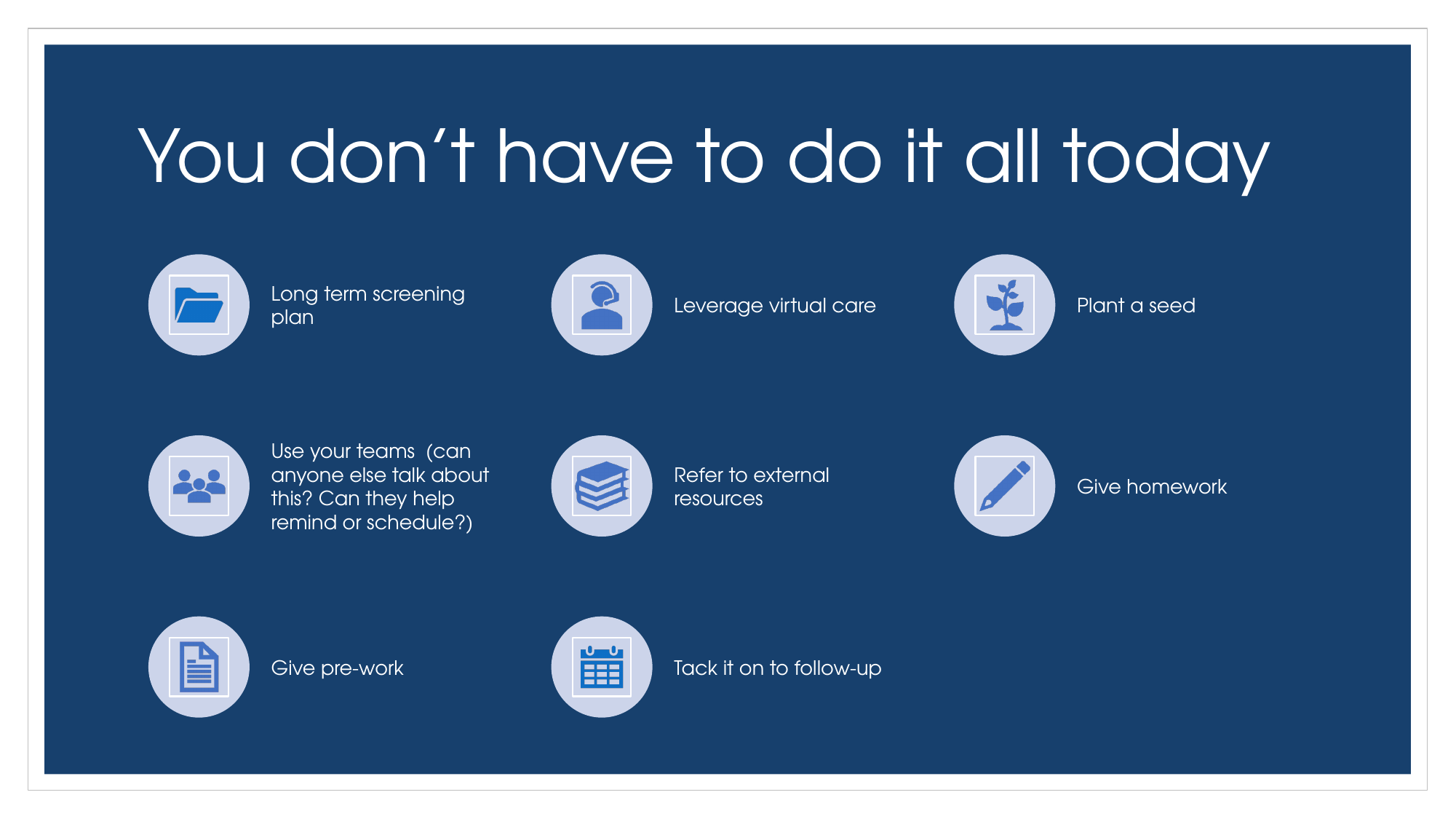

# You don’t have to do it all today
Long term screening plan
Leverage virtual care
Plant a seed
Use your teams  (can anyone else talk about this? Can they help remind or schedule?)
Refer to external resources
Give homework
Give pre-work
Tack it on to follow-up